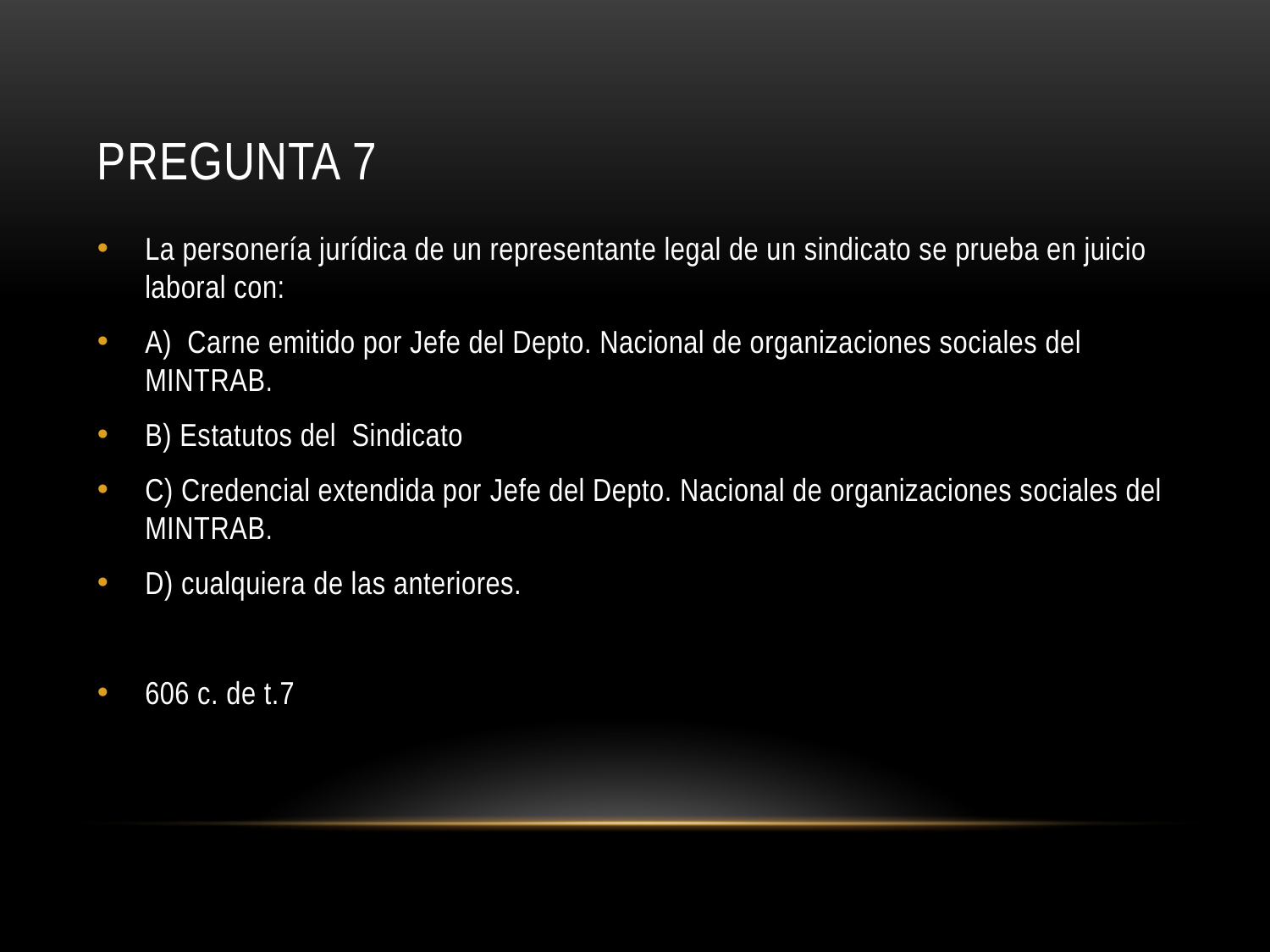

# Pregunta 7
La personería jurídica de un representante legal de un sindicato se prueba en juicio laboral con:
A)  Carne emitido por Jefe del Depto. Nacional de organizaciones sociales del MINTRAB.
B) Estatutos del  Sindicato
C) Credencial extendida por Jefe del Depto. Nacional de organizaciones sociales del MINTRAB.
D) cualquiera de las anteriores.

606 c. de t.7